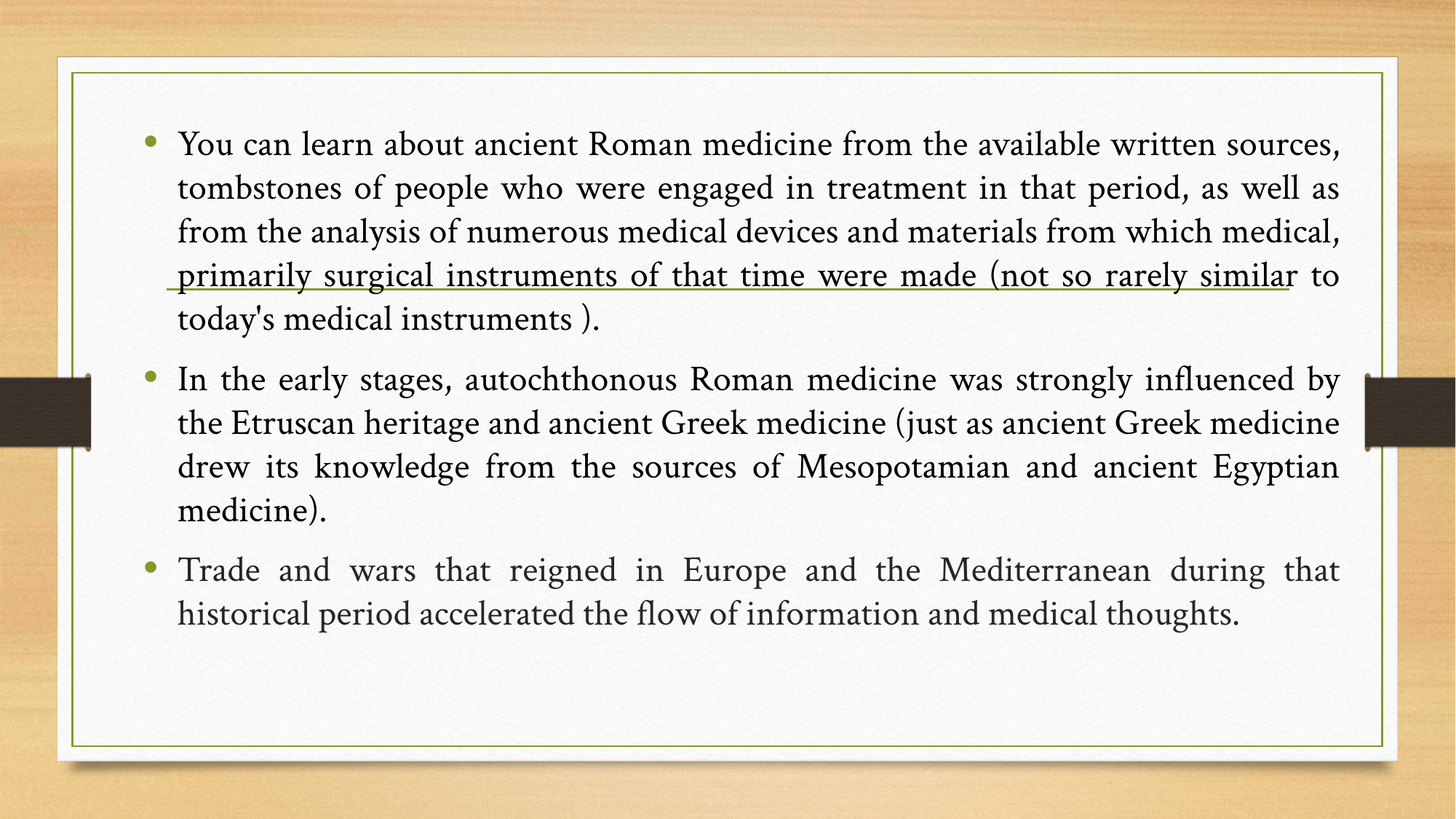

You can learn about ancient Roman medicine from the available written sources, tombstones of people who were engaged in treatment in that period, as well as from the analysis of numerous medical devices and materials from which medical, primarily surgical instruments of that time were made (not so rarely similar to today's medical instruments ).
In the early stages, autochthonous Roman medicine was strongly influenced by the Etruscan heritage and ancient Greek medicine (just as ancient Greek medicine drew its knowledge from the sources of Mesopotamian and ancient Egyptian medicine).
Trade and wars that reigned in Europe and the Mediterranean during that historical period accelerated the flow of information and medical thoughts.